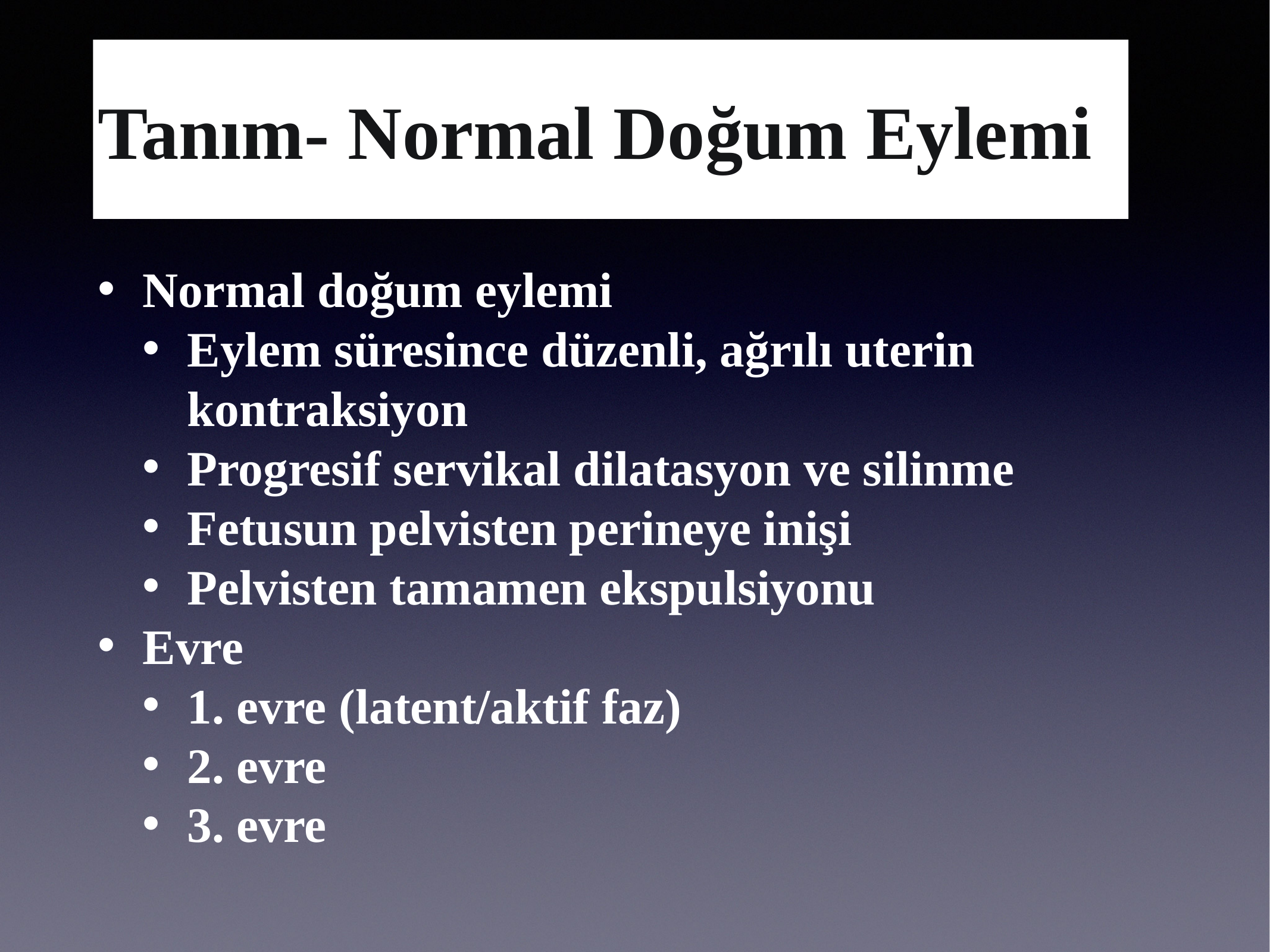

# Tanım- Normal Doğum Eylemi
Normal doğum eylemi
Eylem süresince düzenli, ağrılı uterin kontraksiyon
Progresif servikal dilatasyon ve silinme
Fetusun pelvisten perineye inişi
Pelvisten tamamen ekspulsiyonu
Evre
1. evre (latent/aktif faz)
2. evre
3. evre